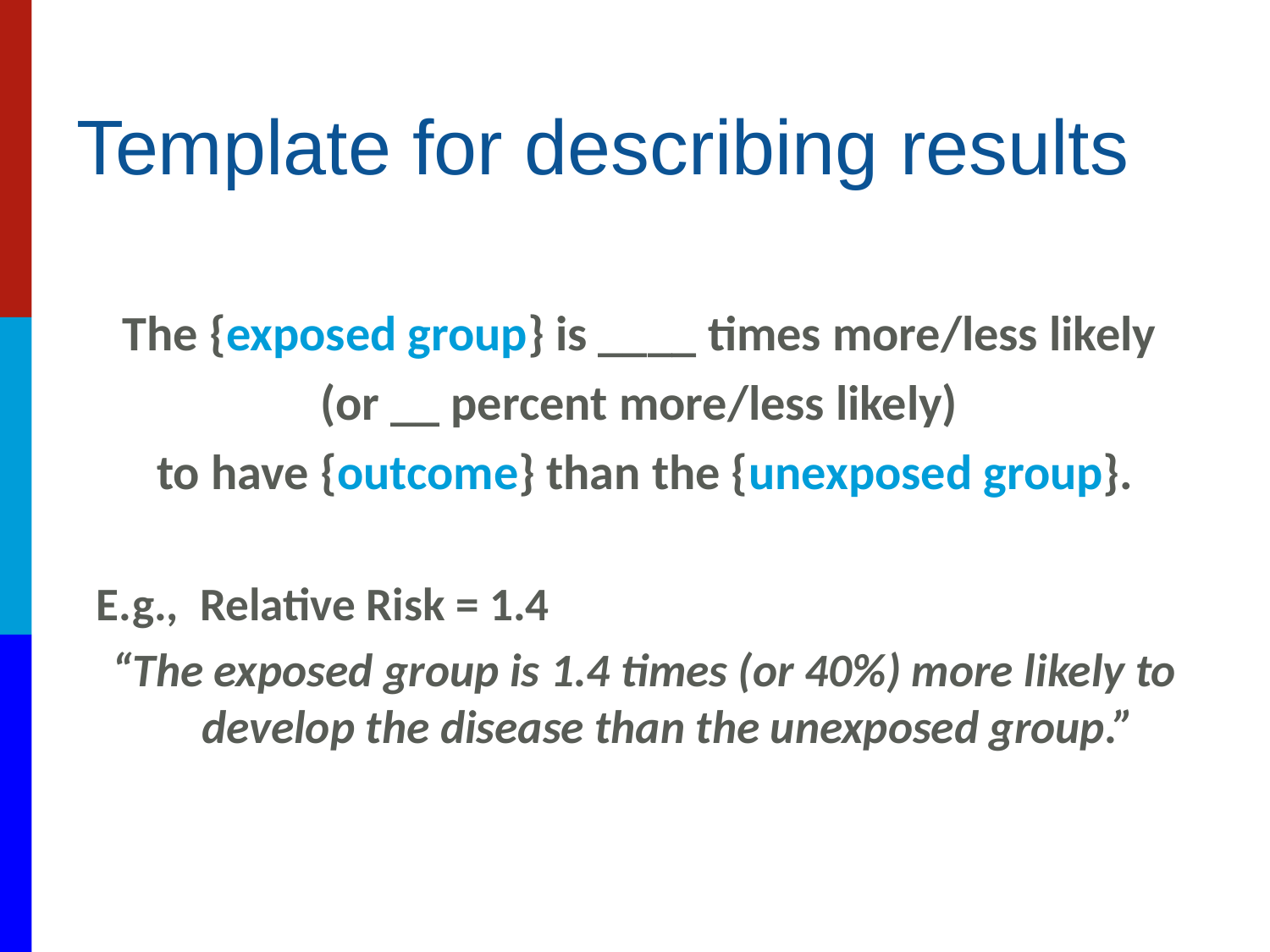

# Template for describing results
The {exposed group} is ____ times more/less likely
(or __ percent more/less likely)
to have {outcome} than the {unexposed group}.

E.g.,  Relative Risk = 1.4
“The exposed group is 1.4 times (or 40%) more likely to develop the disease than the unexposed group.”